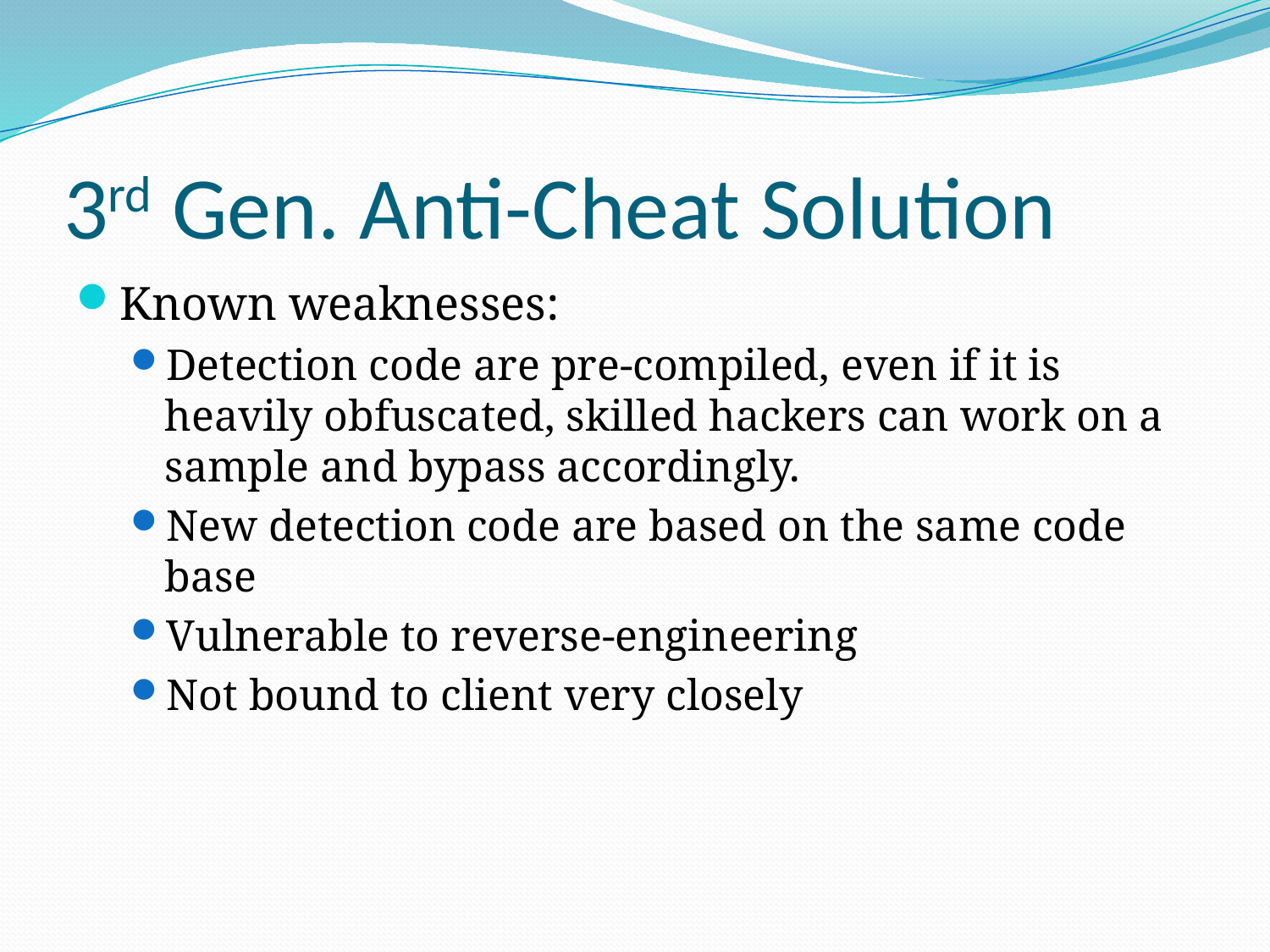

# 3rd Gen. Anti-Cheat Solution
Known weaknesses:
Detection code are pre-compiled, even if it is heavily obfuscated, skilled hackers can work on a sample and bypass accordingly.
New detection code are based on the same code base
Vulnerable to reverse-engineering
Not bound to client very closely